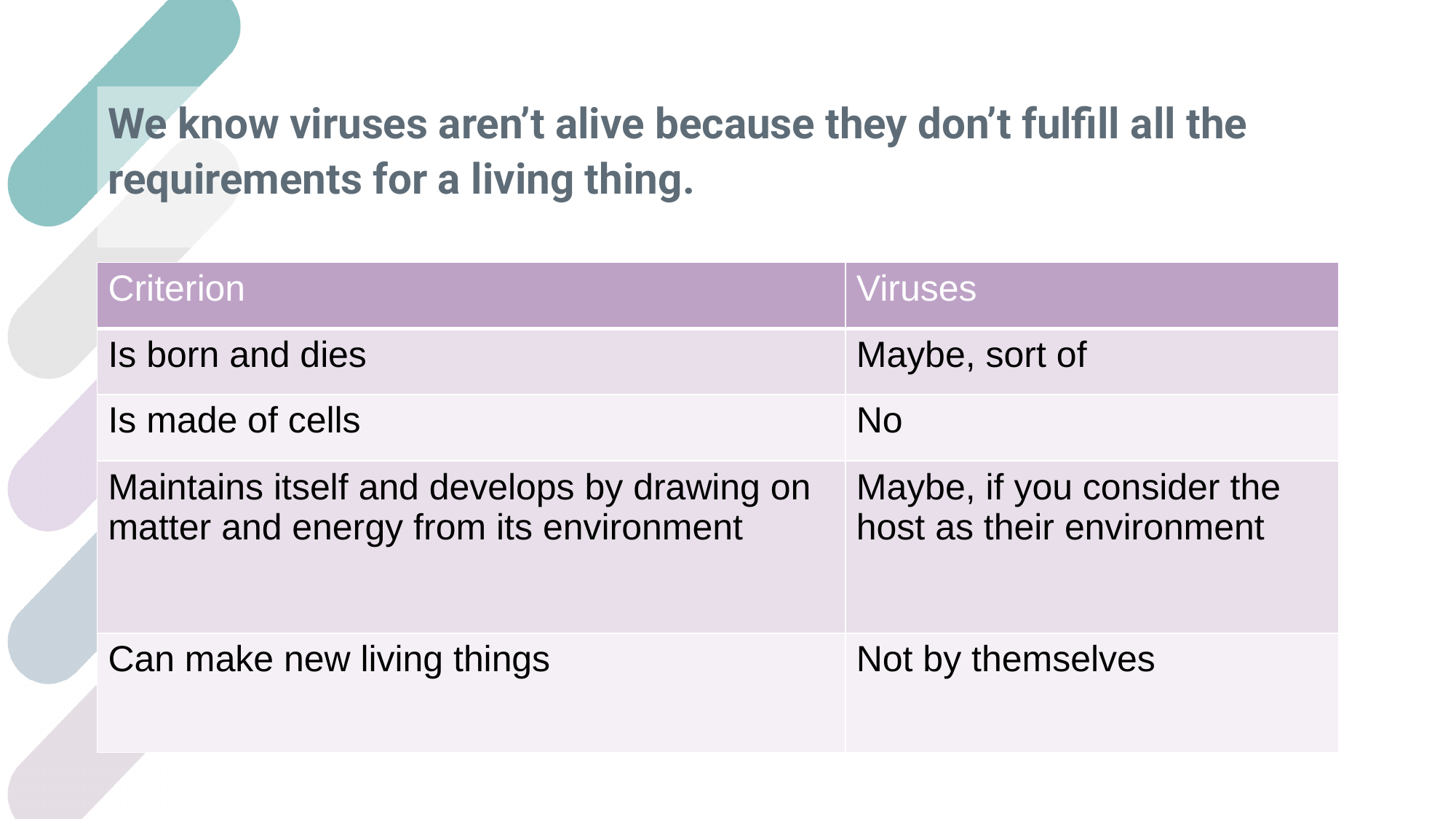

We know viruses aren’t alive because they don’t fulfill all the requirements for a living thing.
| Criterion | Viruses |
| --- | --- |
| Is born and dies | Maybe, sort of |
| Is made of cells | No |
| Maintains itself and develops by drawing on matter and energy from its environment | Maybe, if you consider the host as their environment |
| Can make new living things | Not by themselves |